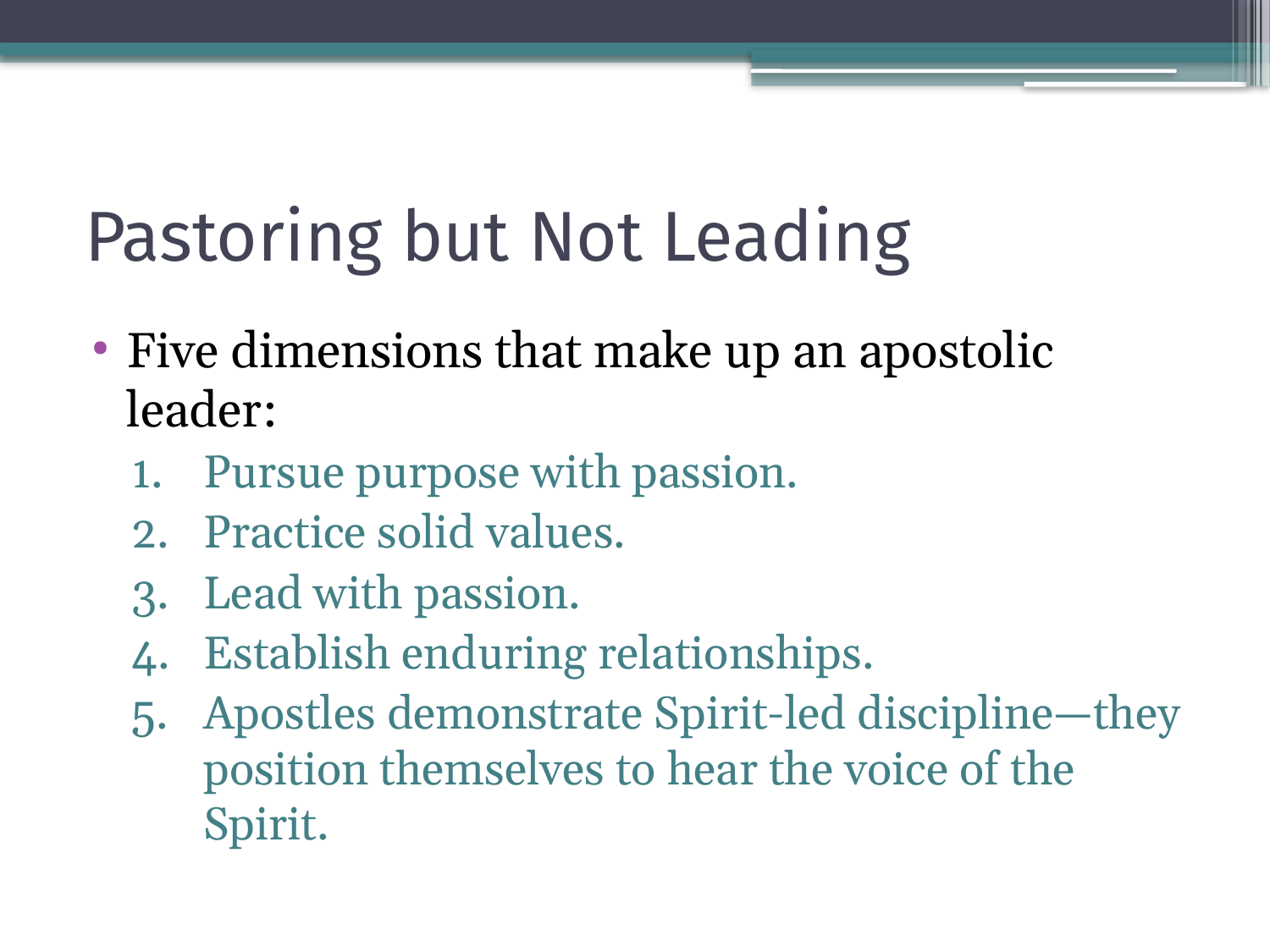

# Pastoring but Not Leading
Five dimensions that make up an apostolic leader:
Pursue purpose with passion.
Practice solid values.
Lead with passion.
Establish enduring relationships.
Apostles demonstrate Spirit-led discipline—they position themselves to hear the voice of the Spirit.